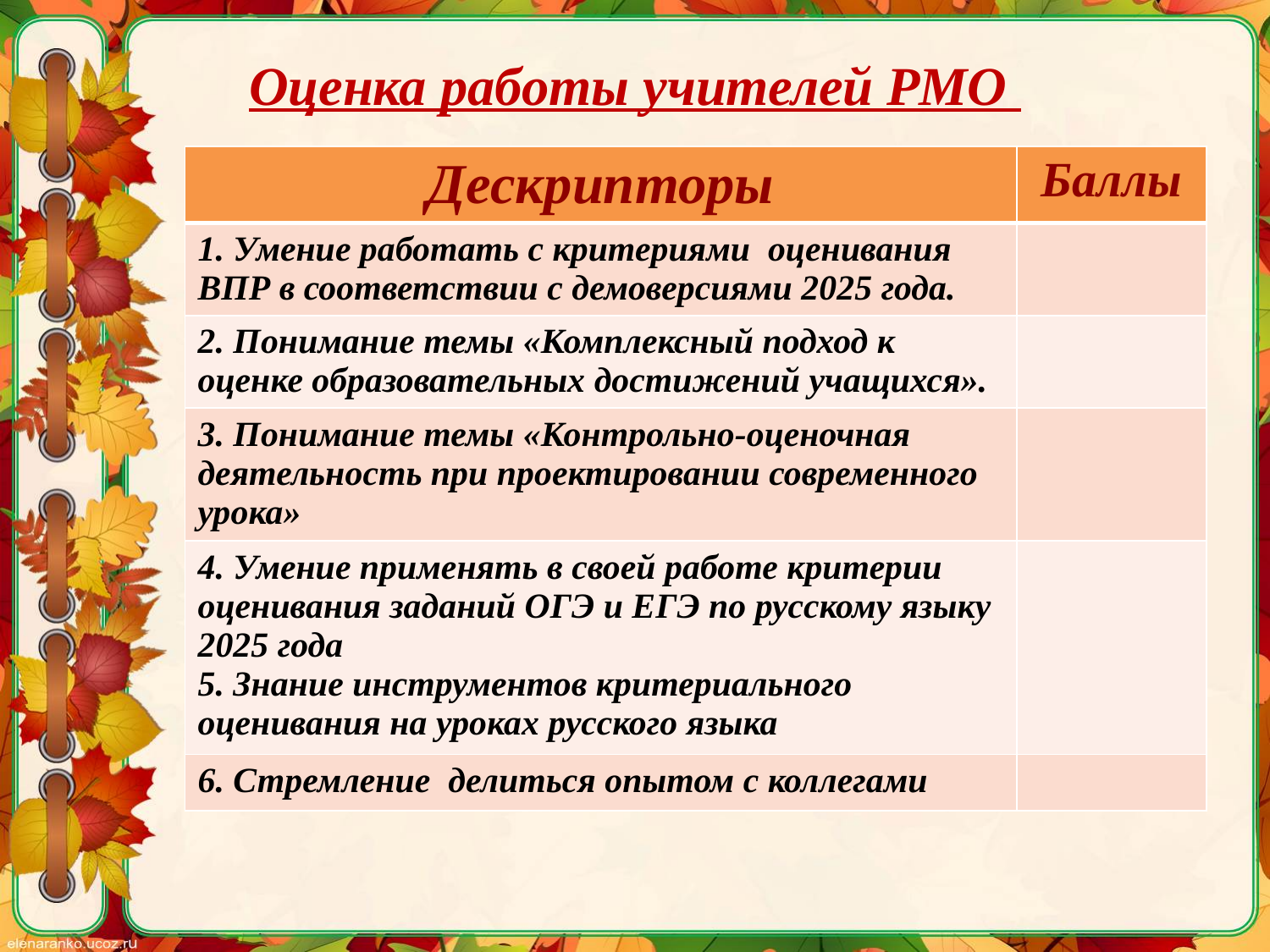

# Оценка работы учителей РМО
| Дескрипторы | Баллы |
| --- | --- |
| 1. Умение работать с критериями оценивания ВПР в соответствии с демоверсиями 2025 года. |  |
| 2. Понимание темы «Комплексный подход к оценке образовательных достижений учащихся». |  |
| 3. Понимание темы «Контрольно-оценочная деятельность при проектировании современного урока» |  |
| 4. Умение применять в своей работе критерии оценивания заданий ОГЭ и ЕГЭ по русскому языку 2025 года 5. Знание инструментов критериального оценивания на уроках русского языка |  |
| 6. Стремление делиться опытом с коллегами |  |